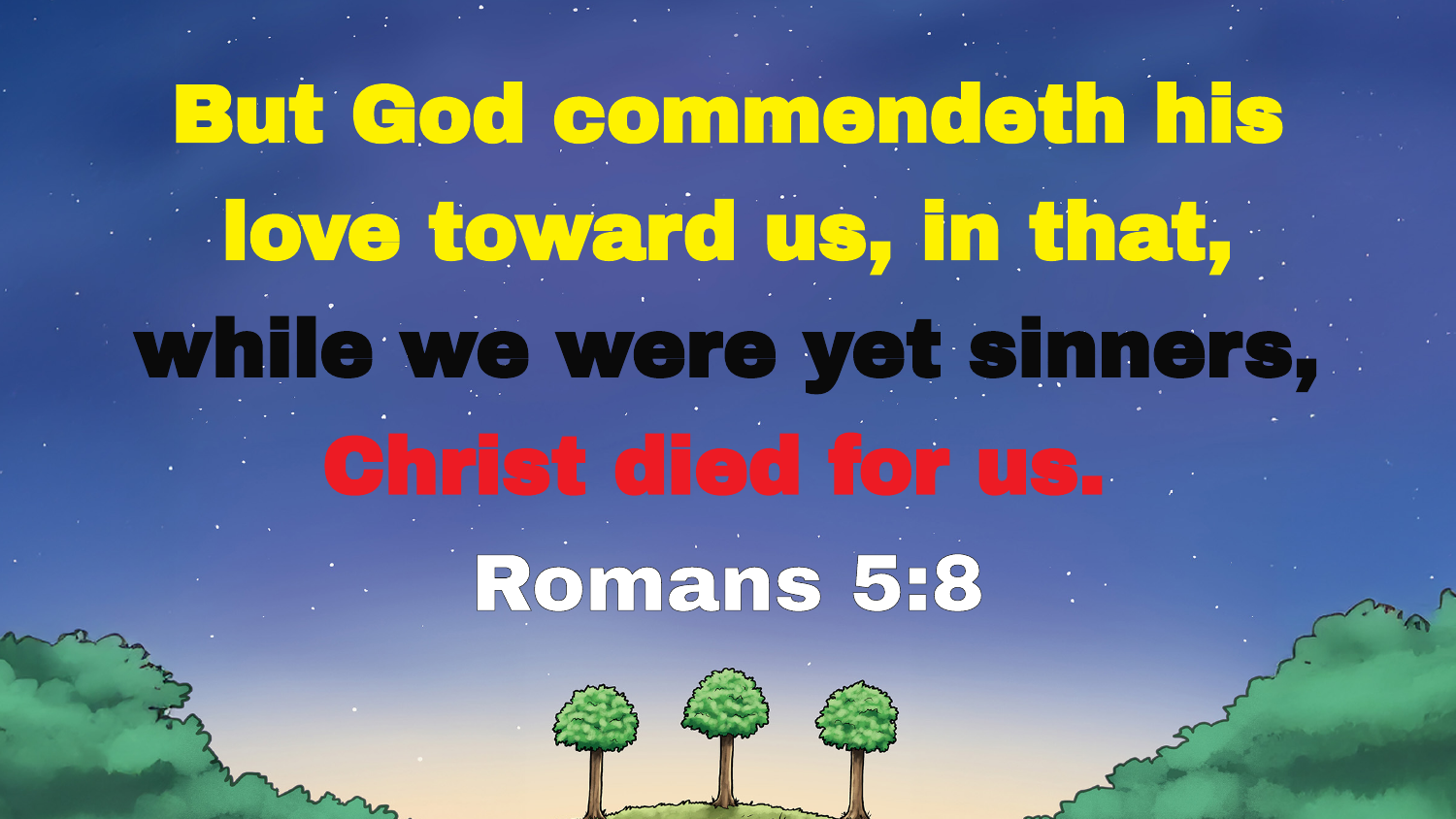

But God commendeth his love toward us, in that,
while we were yet sinners,
Christ died for us.
Romans 5:8